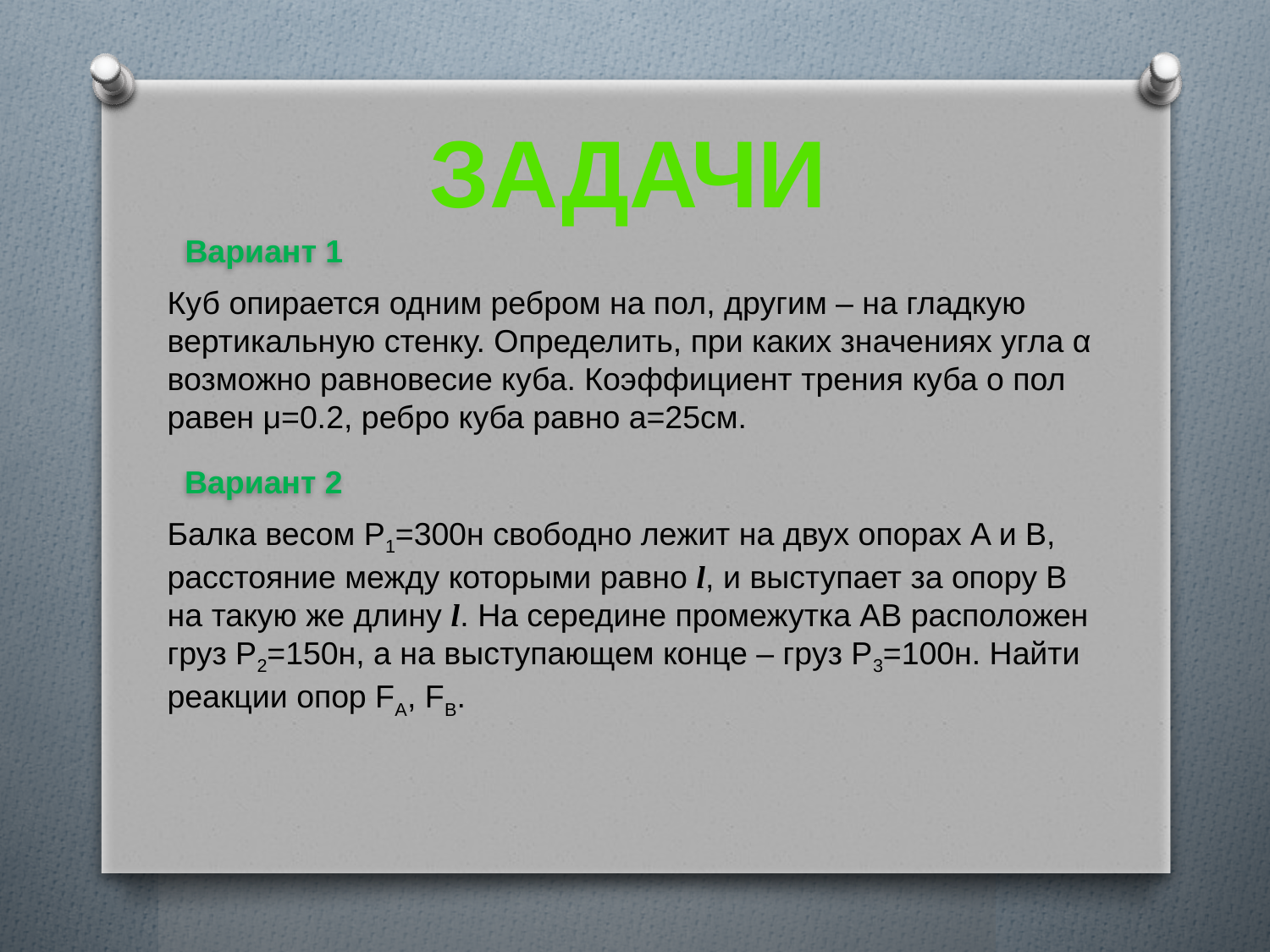

Задачи
Вариант 1
Куб опирается одним ребром на пол, другим – на гладкую вертикальную стенку. Определить, при каких значениях угла α возможно равновесие куба. Коэффициент трения куба о пол равен μ=0.2, ребро куба равно a=25см.
Вариант 2
Балка весом P1=300н свободно лежит на двух опорах A и B, расстояние между которыми равно l, и выступает за опору B на такую же длину l. На середине промежутка AB расположен груз P2=150н, а на выступающем конце – груз P3=100н. Найти реакции опор FA, FB.